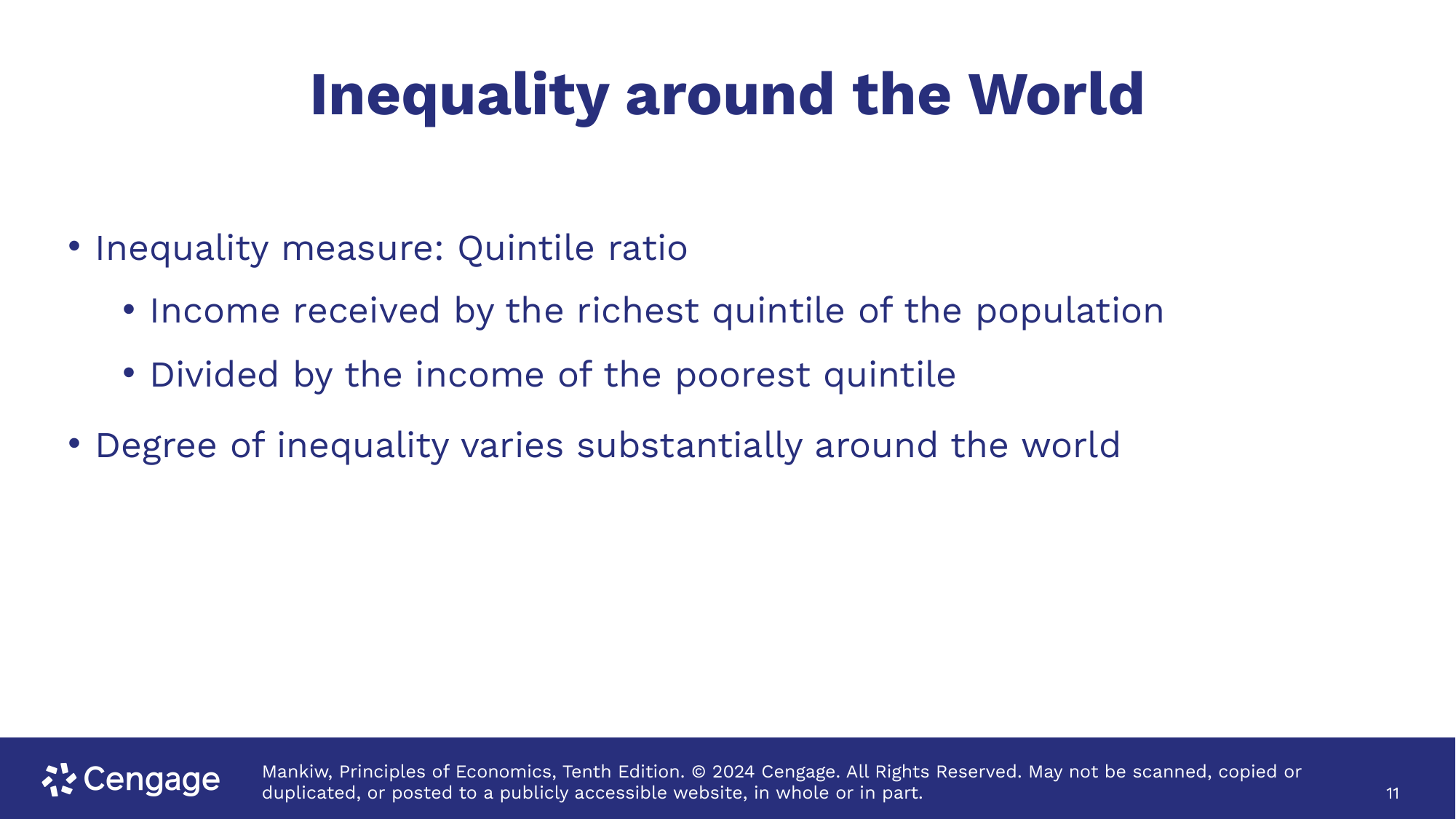

# Inequality around the World
Inequality measure: Quintile ratio
Income received by the richest quintile of the population
Divided by the income of the poorest quintile
Degree of inequality varies substantially around the world